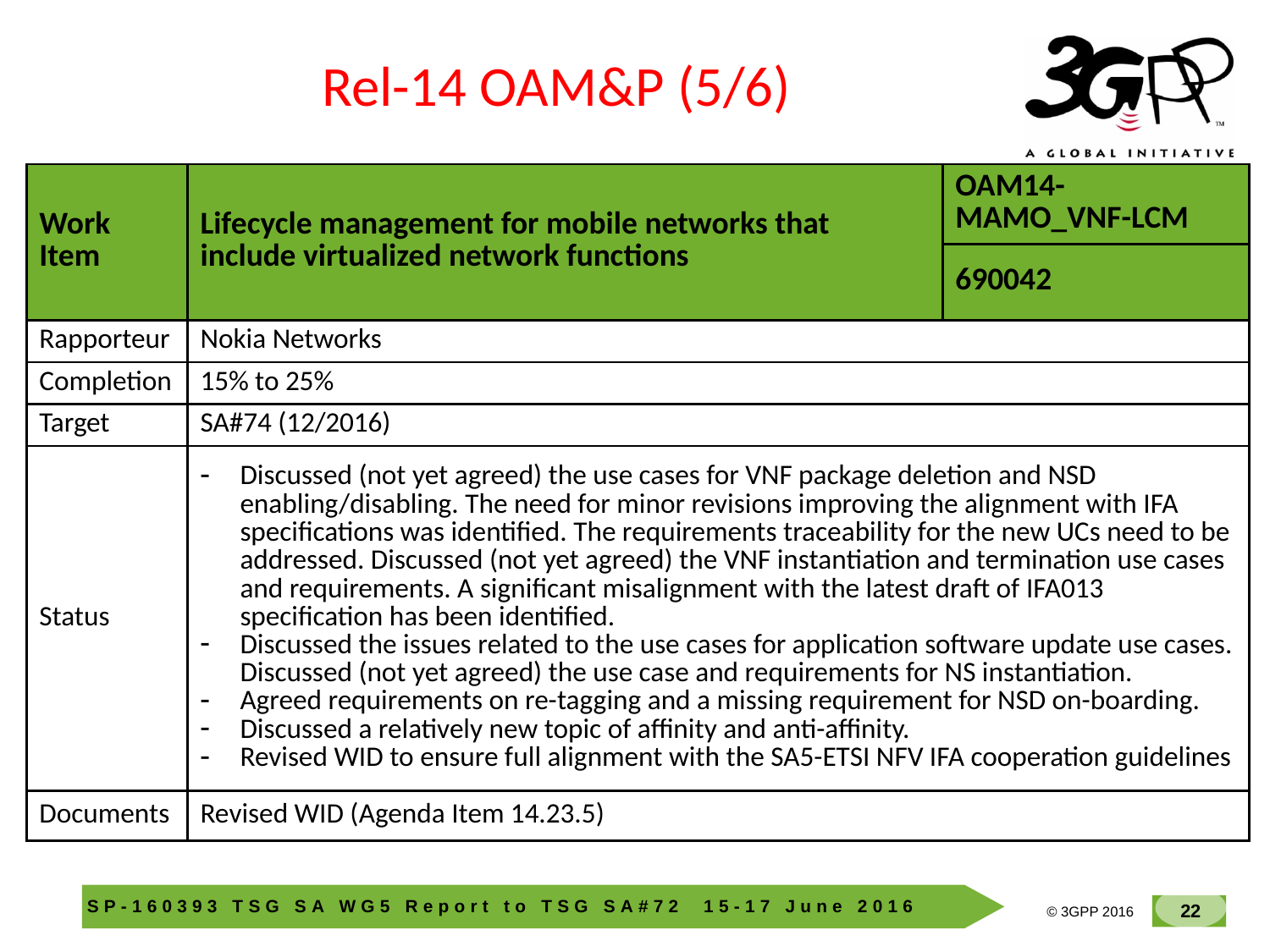

Rel-14 OAM&P (5/6)
| Work Item | Lifecycle management for mobile networks that include virtualized network functions | OAM14-MAMO\_VNF-LCM |
| --- | --- | --- |
|  |  | 690042 |
| Rapporteur | Nokia Networks |  |
| Completion | 15% to 25% |  |
| Target | SA#74 (12/2016) |  |
| Status | Discussed (not yet agreed) the use cases for VNF package deletion and NSD enabling/disabling. The need for minor revisions improving the alignment with IFA specifications was identified. The requirements traceability for the new UCs need to be addressed. Discussed (not yet agreed) the VNF instantiation and termination use cases and requirements. A significant misalignment with the latest draft of IFA013 specification has been identified. Discussed the issues related to the use cases for application software update use cases. Discussed (not yet agreed) the use case and requirements for NS instantiation. Agreed requirements on re-tagging and a missing requirement for NSD on-boarding. Discussed a relatively new topic of affinity and anti-affinity. Revised WID to ensure full alignment with the SA5-ETSI NFV IFA cooperation guidelines |  |
| Documents | Revised WID (Agenda Item 14.23.5) |  |